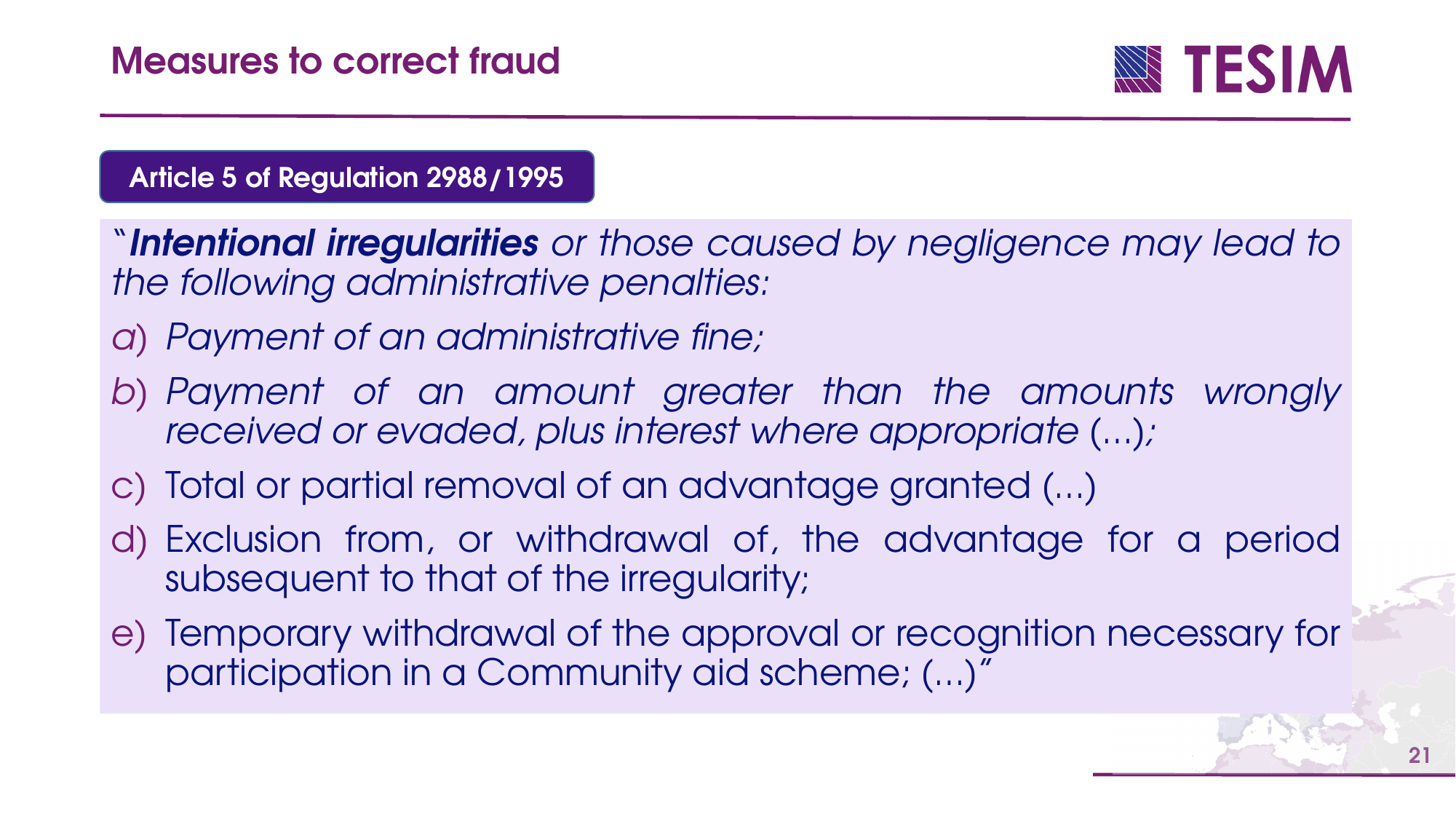

Measures to correct fraud
Article 5 of Regulation 2988/1995
“Intentional irregularities or those caused by negligence may lead to the following administrative penalties:
Payment of an administrative fine;
Payment of an amount greater than the amounts wrongly received or evaded, plus interest where appropriate (…);
Total or partial removal of an advantage granted (…)
Exclusion from, or withdrawal of, the advantage for a period subsequent to that of the irregularity;
Temporary withdrawal of the approval or recognition necessary for participation in a Community aid scheme; (…)”